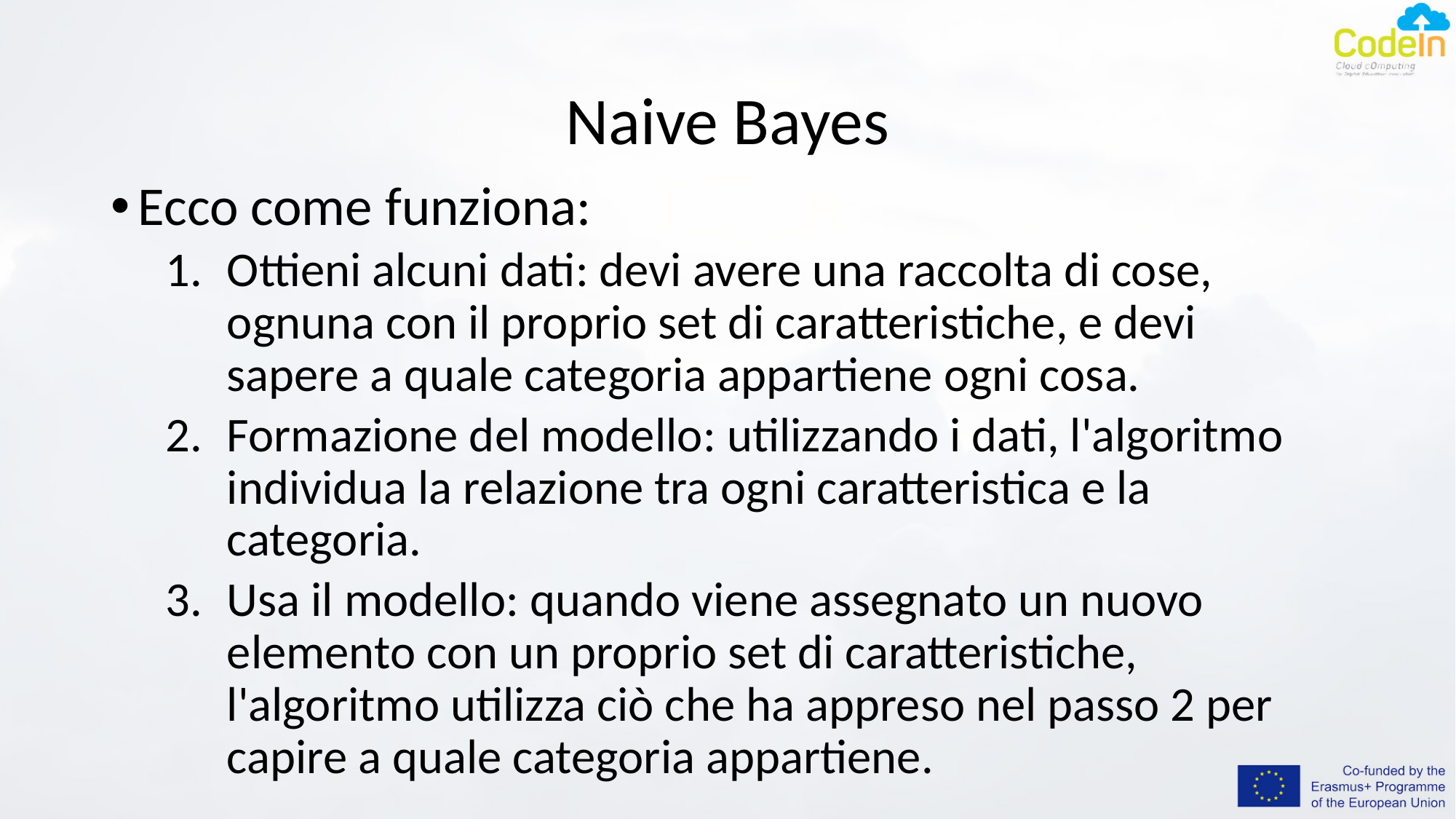

# Naive Bayes
Ecco come funziona:
Ottieni alcuni dati: devi avere una raccolta di cose, ognuna con il proprio set di caratteristiche, e devi sapere a quale categoria appartiene ogni cosa.
Formazione del modello: utilizzando i dati, l'algoritmo individua la relazione tra ogni caratteristica e la categoria.
Usa il modello: quando viene assegnato un nuovo elemento con un proprio set di caratteristiche, l'algoritmo utilizza ciò che ha appreso nel passo 2 per capire a quale categoria appartiene.